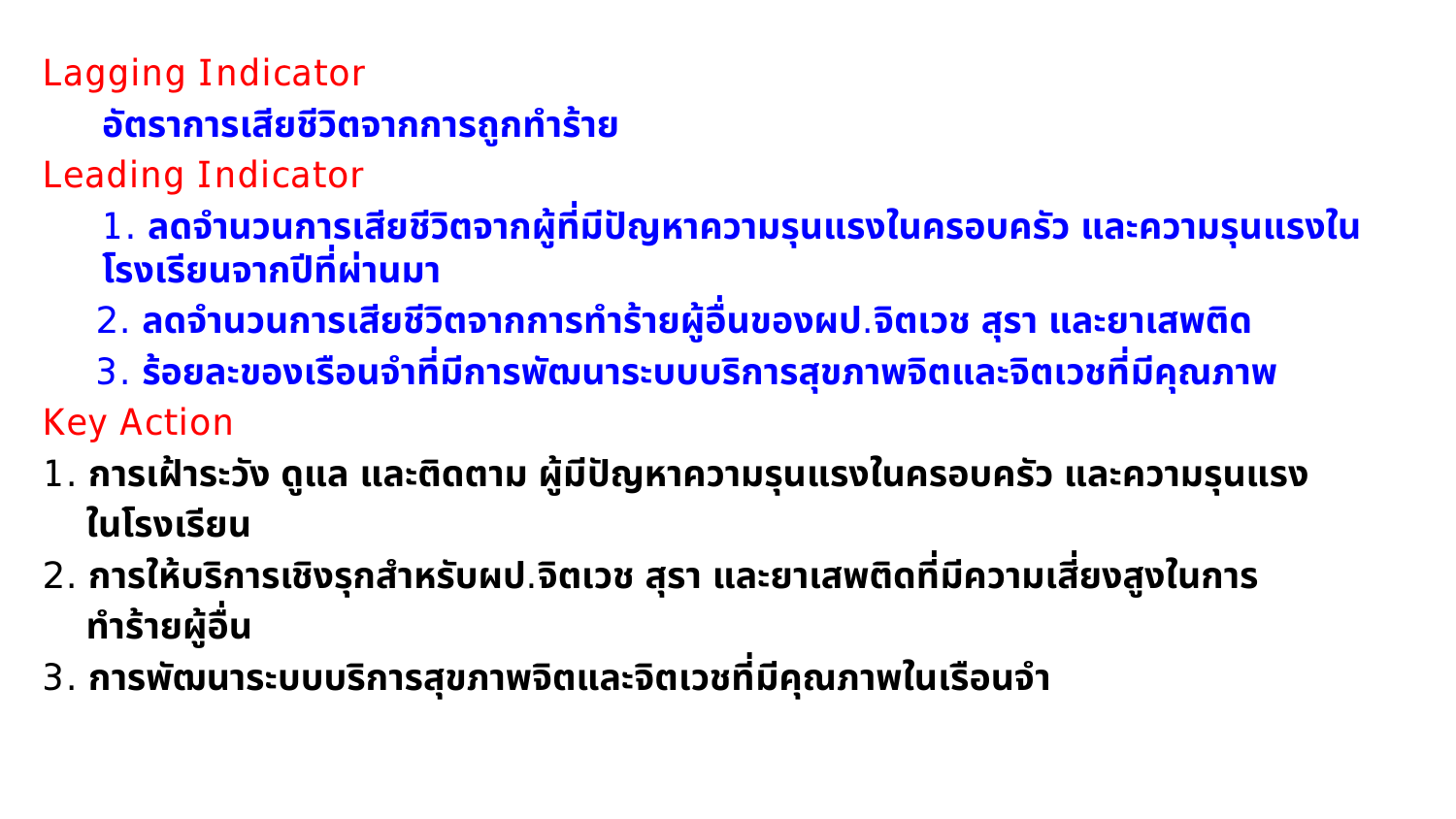

Lagging Indicator
	อัตราการเสียชีวิตจากการถูกทำร้าย
Leading Indicator
	1. ลดจำนวนการเสียชีวิตจากผู้ที่มีปัญหาความรุนแรงในครอบครัว และความรุนแรงในโรงเรียนจากปีที่ผ่านมา
     2. ลดจำนวนการเสียชีวิตจากการทำร้ายผู้อื่นของผป.จิตเวช สุรา และยาเสพติด
     3. ร้อยละของเรือนจำที่มีการพัฒนาระบบบริการสุขภาพจิตและจิตเวชที่มีคุณภาพ
Key Action
1. การเฝ้าระวัง ดูแล และติดตาม ผู้มีปัญหาความรุนแรงในครอบครัว และความรุนแรง
    ในโรงเรียน
2. การให้บริการเชิงรุกสำหรับผป.จิตเวช สุรา และยาเสพติดที่มีความเสี่ยงสูงในการ
    ทำร้ายผู้อื่น
3. การพัฒนาระบบบริการสุขภาพจิตและจิตเวชที่มีคุณภาพในเรือนจำ